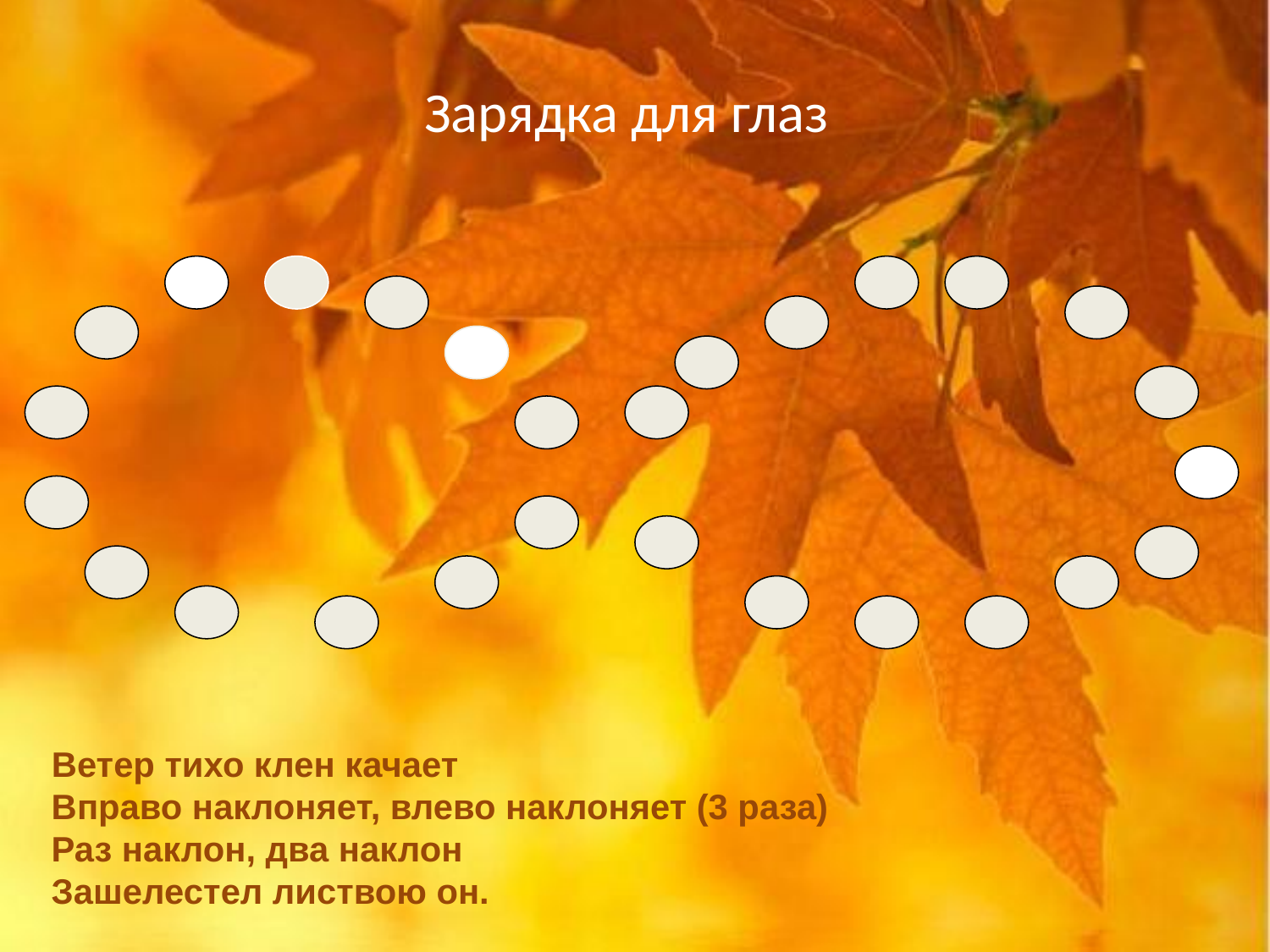

# Зарядка для глаз

    Ветер тихо клен качает
    Вправо наклоняет, влево наклоняет (3 раза)
    Раз наклон, два наклон
    Зашелестел листвою он.